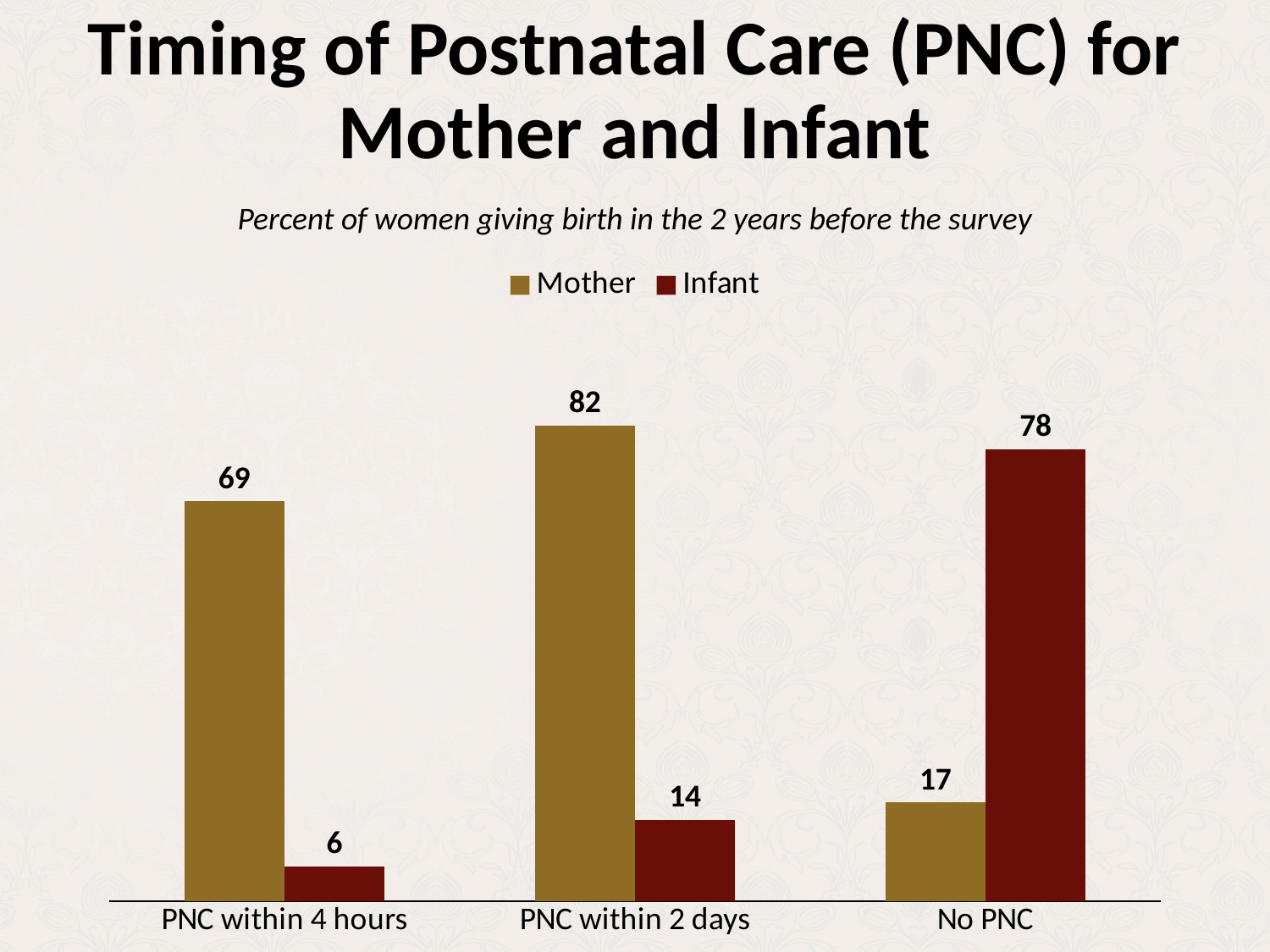

# Timing of Postnatal Care (PNC) for Mother and Infant
Percent of women giving birth in the 2 years before the survey

### Chart

| Category | Mother | Infant |
|---|---|---|
| PNC within 4 hours | 69.0 | 6.0 |
| PNC within 2 days | 82.0 | 14.0 |
| No PNC | 17.0 | 78.0 |